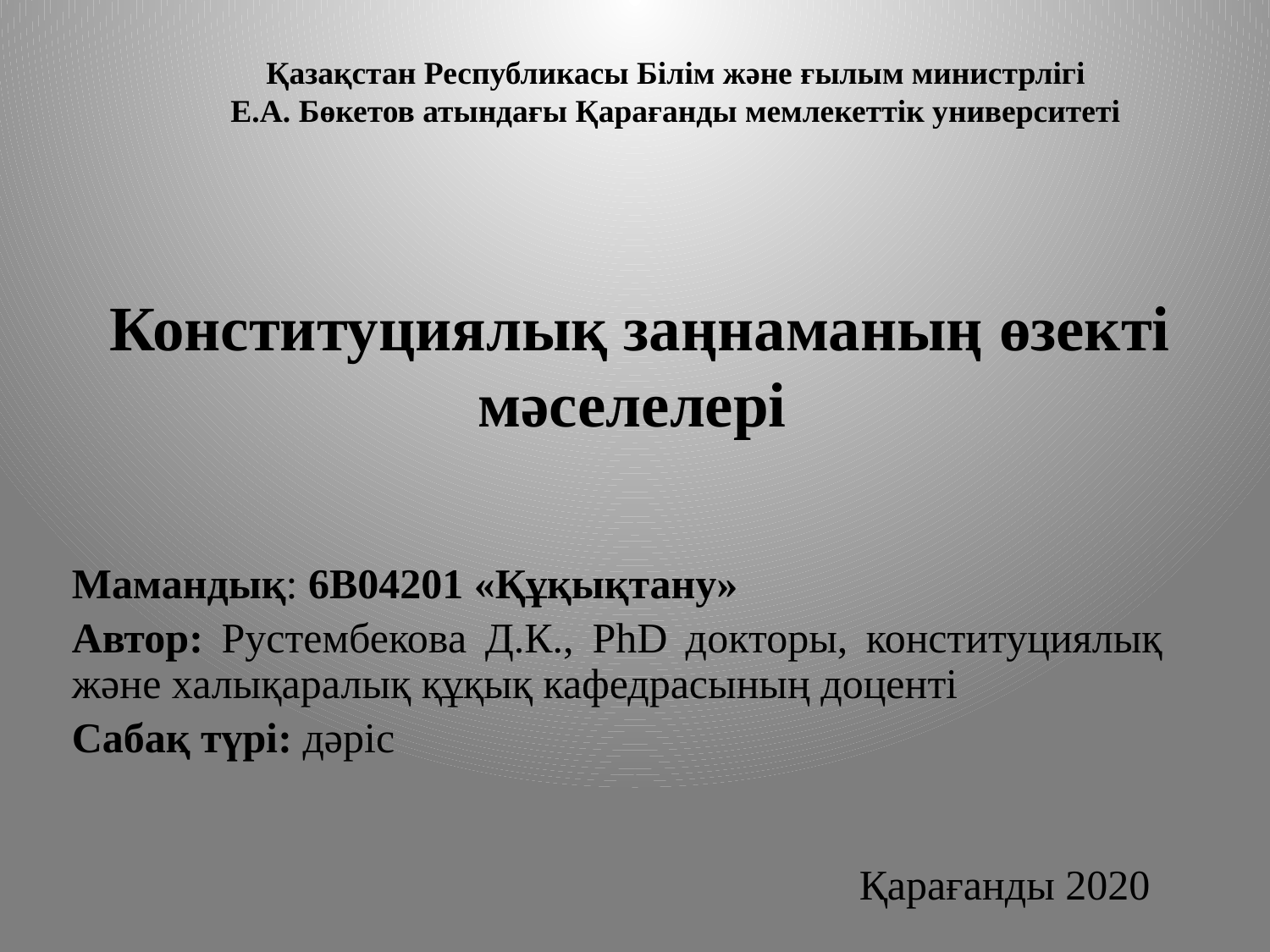

Қазақстан Республикасы Білім және ғылым министрлігі
Е.А. Бөкетов атындағы Қарағанды мемлекеттік университеті
Конституциялық заңнаманың өзекті мәселелері
Мамандық: 6В04201 «Құқықтану»
Автор: Рустембекова Д.К., PhD докторы, конституциялық және халықаралық құқық кафедрасының доценті
Сабақ түрі: дәріс
Қарағанды 2020